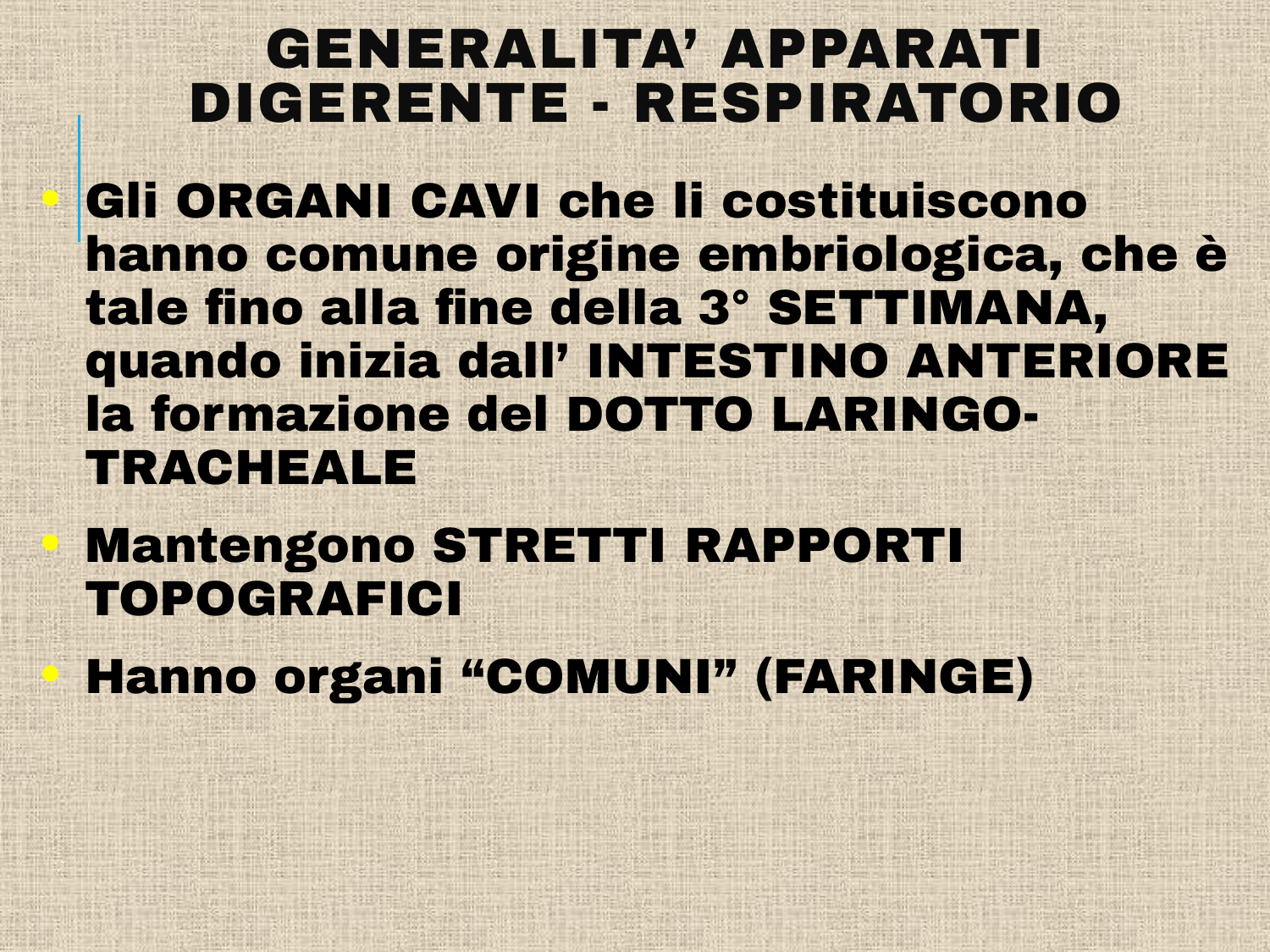

# GENERALITA’ APPARATI DIGERENTE - RESPIRATORIO
Gli ORGANI CAVI che li costituiscono hanno comune origine embriologica, che è tale fino alla fine della 3° SETTIMANA, quando inizia dall’ INTESTINO ANTERIORE la formazione del DOTTO LARINGO-TRACHEALE
Mantengono STRETTI RAPPORTI TOPOGRAFICI
Hanno organi “COMUNI” (FARINGE)